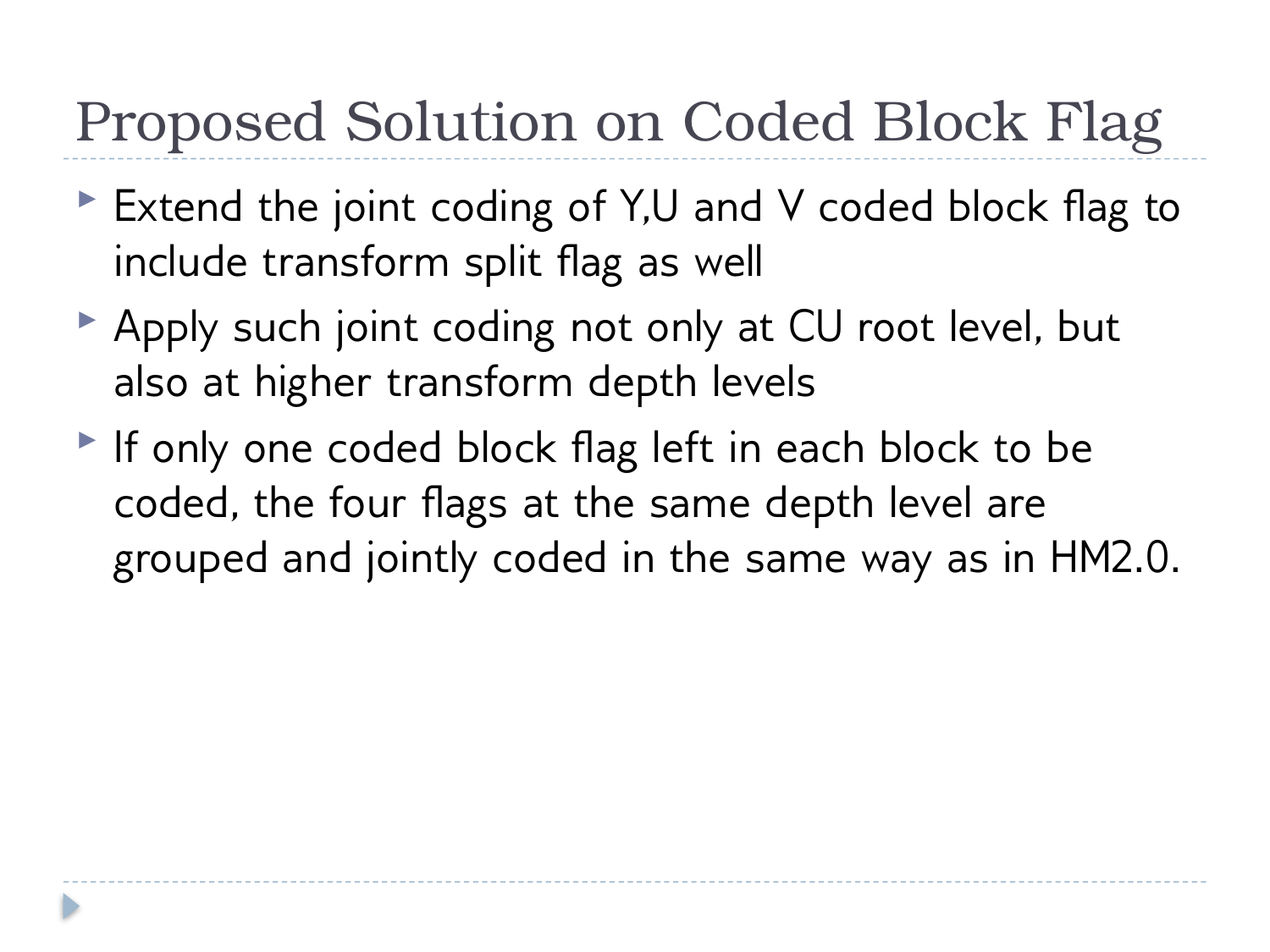

# Proposed Solution on Coded Block Flag
Extend the joint coding of Y,U and V coded block flag to include transform split flag as well
Apply such joint coding not only at CU root level, but also at higher transform depth levels
If only one coded block flag left in each block to be coded, the four flags at the same depth level are grouped and jointly coded in the same way as in HM2.0.